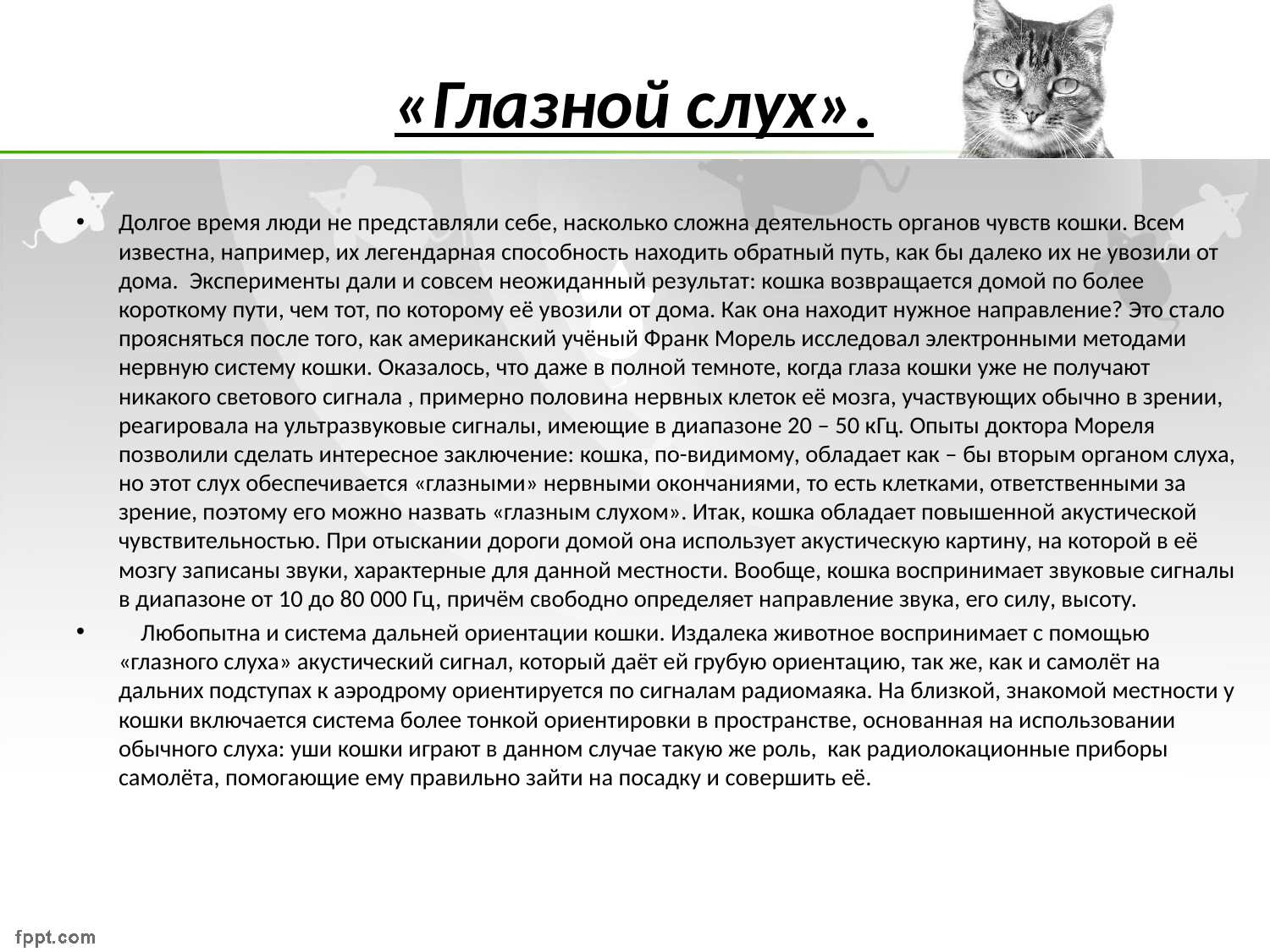

# «Глазной слух».
Долгое время люди не представляли себе, насколько сложна деятельность органов чувств кошки. Всем известна, например, их легендарная способность находить обратный путь, как бы далеко их не увозили от дома.  Эксперименты дали и совсем неожиданный результат: кошка возвращается домой по более короткому пути, чем тот, по которому её увозили от дома. Как она находит нужное направление? Это стало проясняться после того, как американский учёный Франк Морель исследовал электронными методами нервную систему кошки. Оказалось, что даже в полной темноте, когда глаза кошки уже не получают никакого светового сигнала , примерно половина нервных клеток её мозга, участвующих обычно в зрении, реагировала на ультразвуковые сигналы, имеющие в диапазоне 20 – 50 кГц. Опыты доктора Мореля позволили сделать интересное заключение: кошка, по-видимому, обладает как – бы вторым органом слуха, но этот слух обеспечивается «глазными» нервными окончаниями, то есть клетками, ответственными за зрение, поэтому его можно назвать «глазным слухом». Итак, кошка обладает повышенной акустической чувствительностью. При отыскании дороги домой она использует акустическую картину, на которой в её мозгу записаны звуки, характерные для данной местности. Вообще, кошка воспринимает звуковые сигналы в диапазоне от 10 до 80 000 Гц, причём свободно определяет направление звука, его силу, высоту.
    Любопытна и система дальней ориентации кошки. Издалека животное воспринимает с помощью «глазного слуха» акустический сигнал, который даёт ей грубую ориентацию, так же, как и самолёт на дальних подступах к аэродрому ориентируется по сигналам радиомаяка. На близкой, знакомой местности у кошки включается система более тонкой ориентировки в пространстве, основанная на использовании обычного слуха: уши кошки играют в данном случае такую же роль,  как радиолокационные приборы самолёта, помогающие ему правильно зайти на посадку и совершить её.